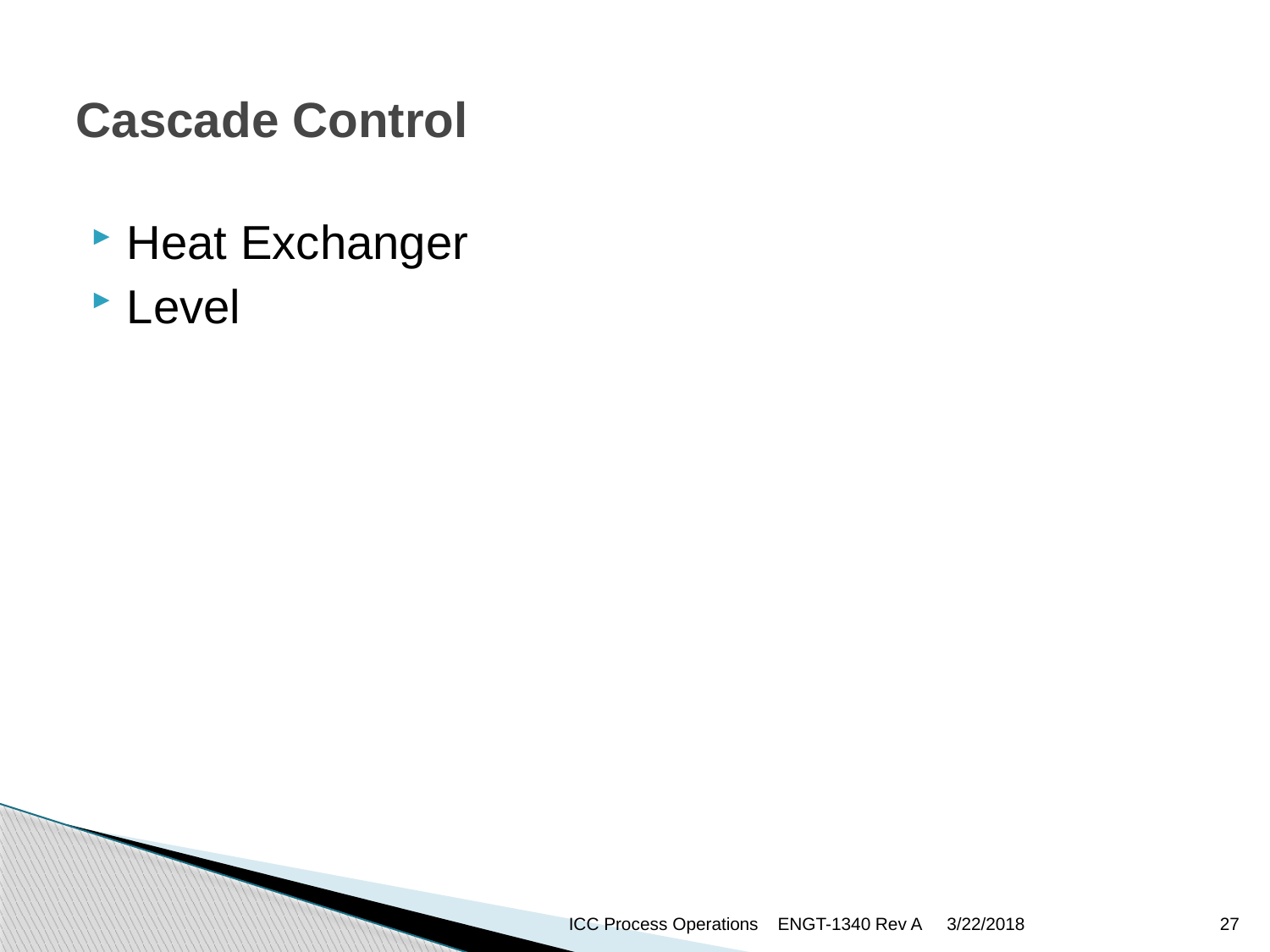

# Cascade Control
Heat Exchanger
Level
ICC Process Operations    ENGT-1340 Rev A
3/22/2018
27